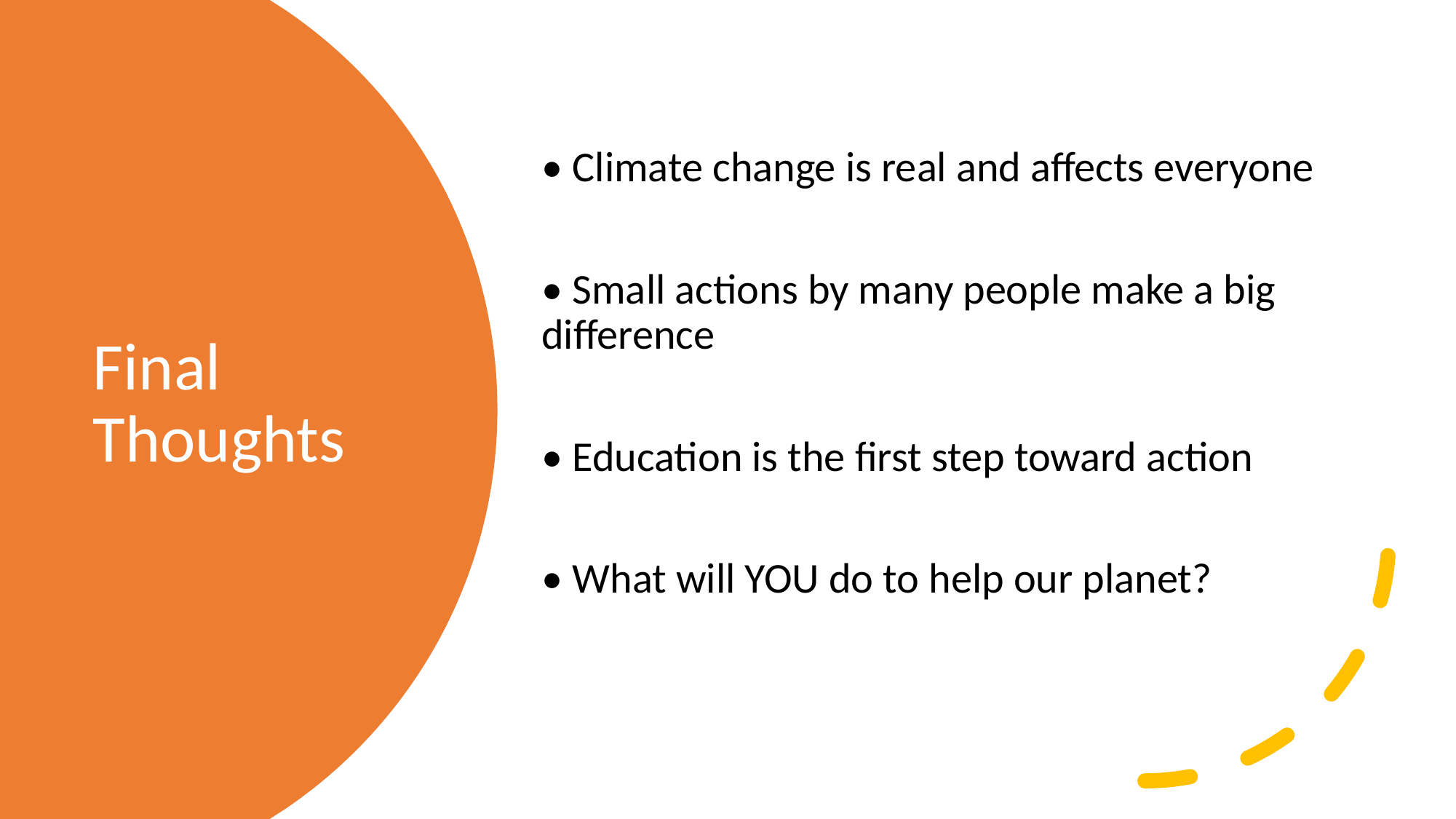

• Climate change is real and affects everyone

• Small actions by many people make a big difference

• Education is the first step toward action

• What will YOU do to help our planet?

# Final Thoughts